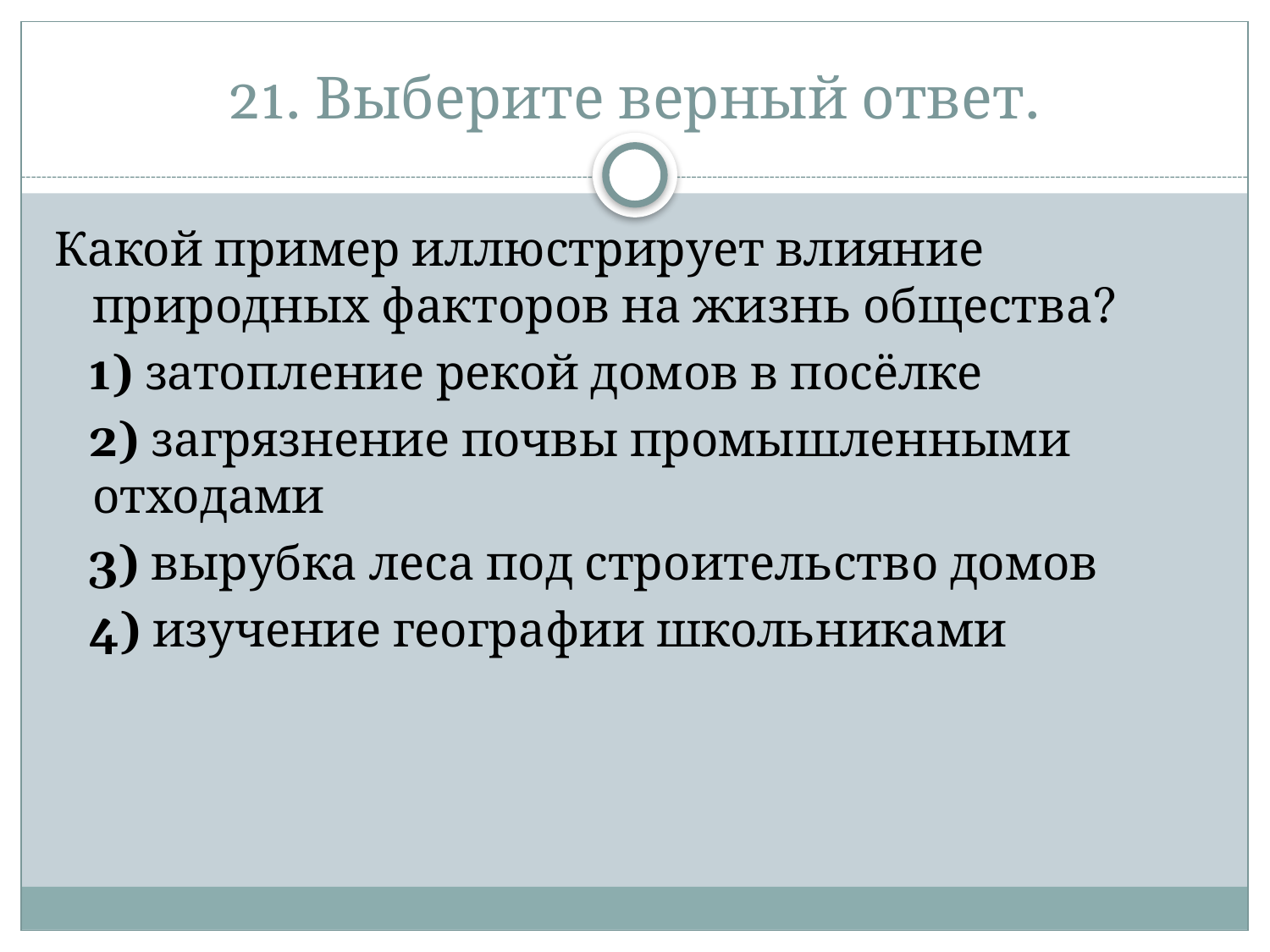

# 21. Выберите верный ответ.
Какой пример иллюстрирует влияние природных факторов на жизнь общества?
   1) затопление рекой домов в посёлке
   2) загрязнение почвы промышленными отходами
   3) вырубка леса под строительство домов
   4) изучение географии школьниками